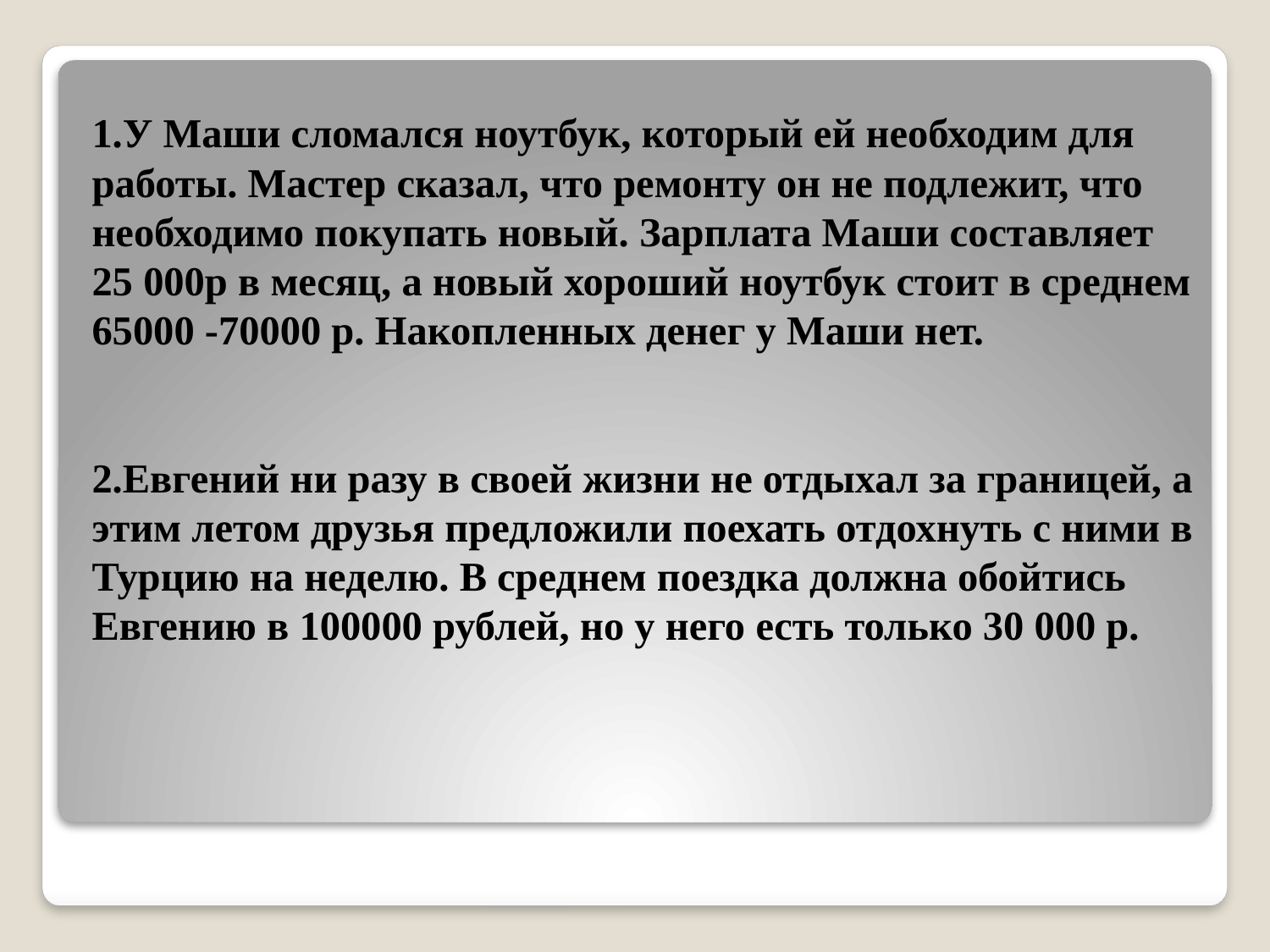

# 1.У Маши сломался ноутбук, который ей необходим для работы. Мастер сказал, что ремонту он не подлежит, что необходимо покупать новый. Зарплата Маши составляет 25 000р в месяц, а новый хороший ноутбук стоит в среднем 65000 -70000 р. Накопленных денег у Маши нет. 2.Евгений ни разу в своей жизни не отдыхал за границей, а этим летом друзья предложили поехать отдохнуть с ними в Турцию на неделю. В среднем поездка должна обойтись Евгению в 100000 рублей, но у него есть только 30 000 р.